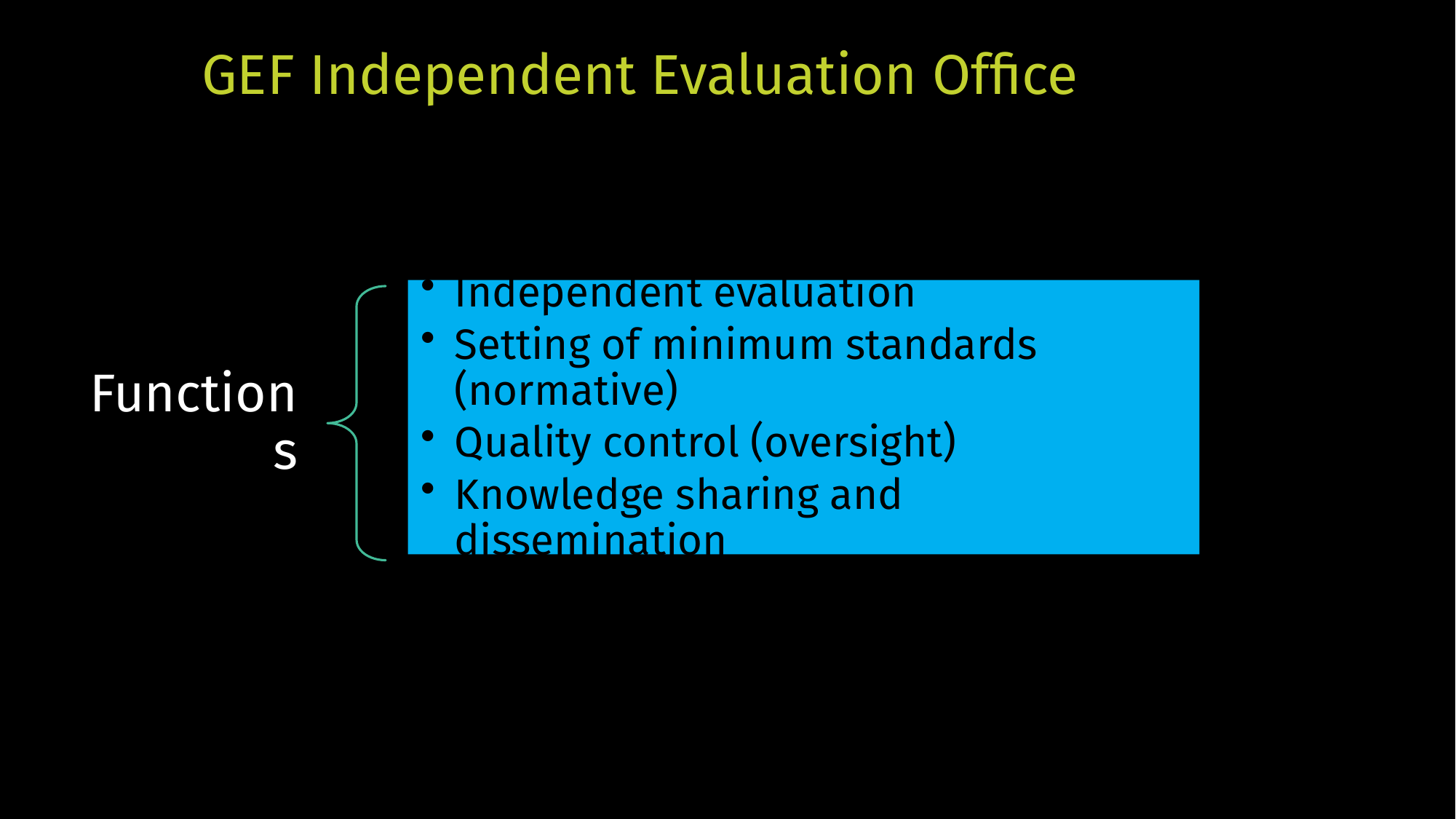

GEF Independent Evaluation Office

Functions
Independent evaluation
Setting of minimum standards (normative)
Quality control (oversight)
Knowledge sharing and dissemination